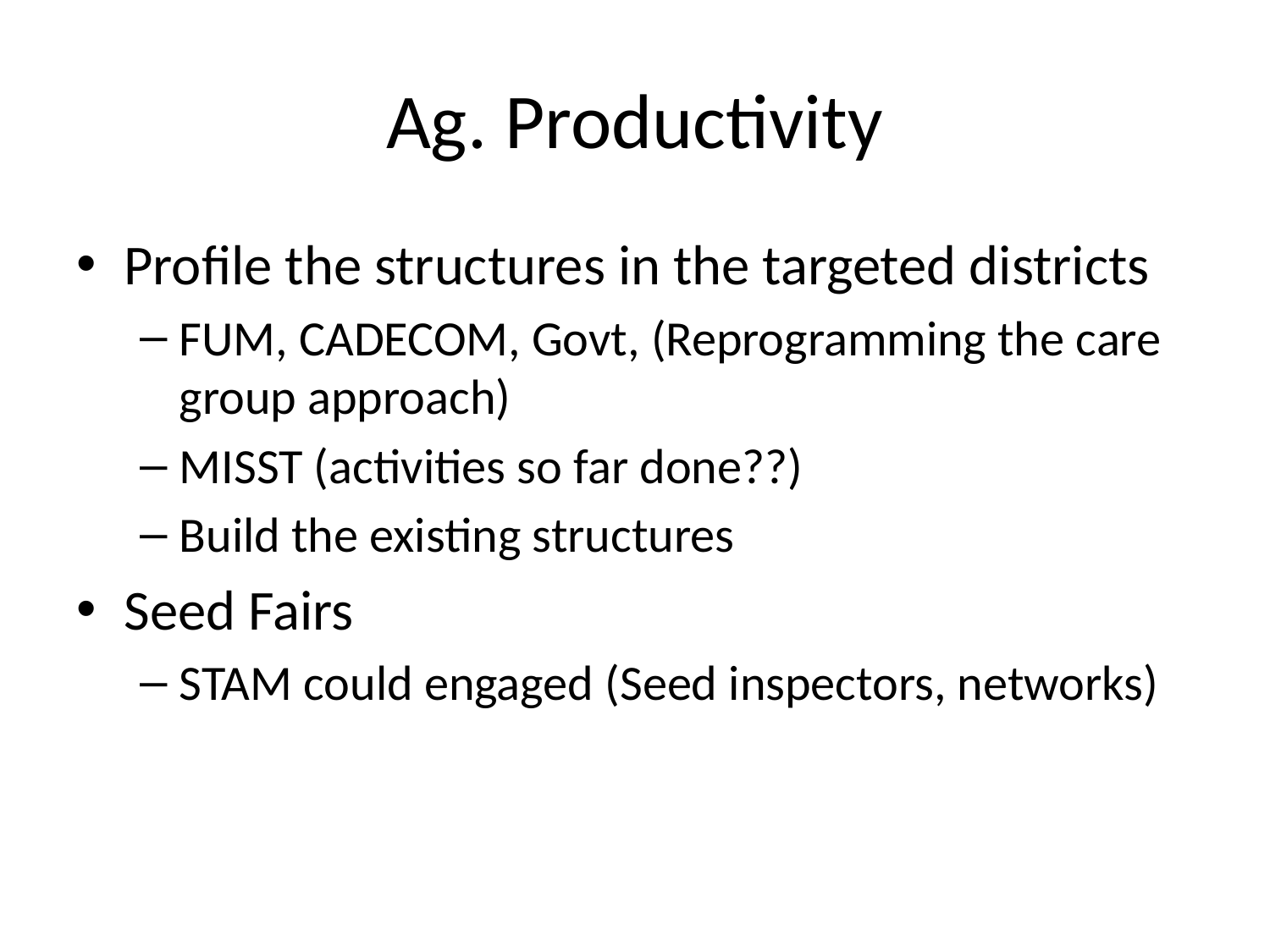

# Ag. Productivity
Profile the structures in the targeted districts
FUM, CADECOM, Govt, (Reprogramming the care group approach)
MISST (activities so far done??)
Build the existing structures
Seed Fairs
STAM could engaged (Seed inspectors, networks)